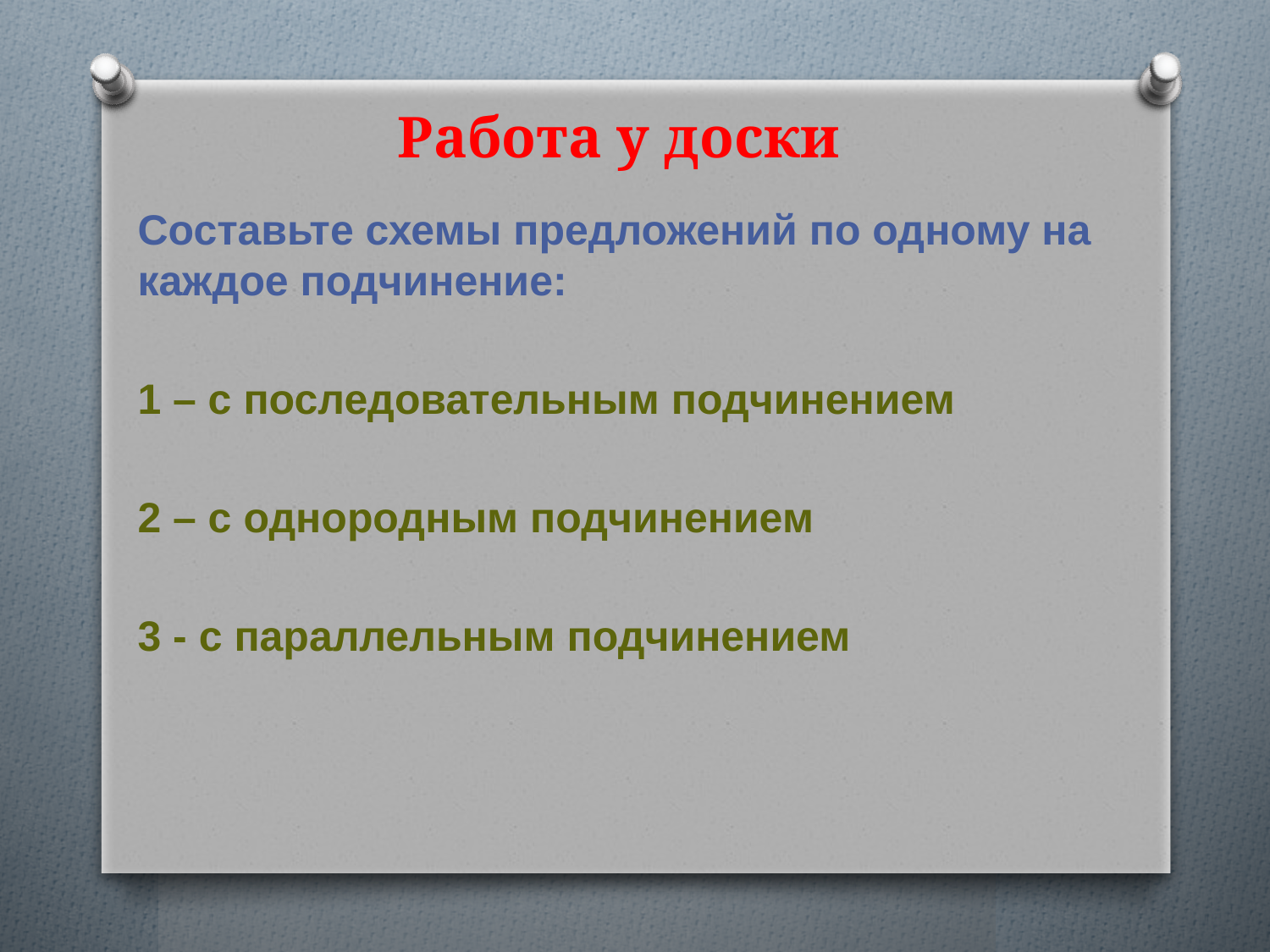

# Работа у доски
Составьте схемы предложений по одному на каждое подчинение:

1 – с последовательным подчинением

2 – с однородным подчинением

3 - с параллельным подчинением